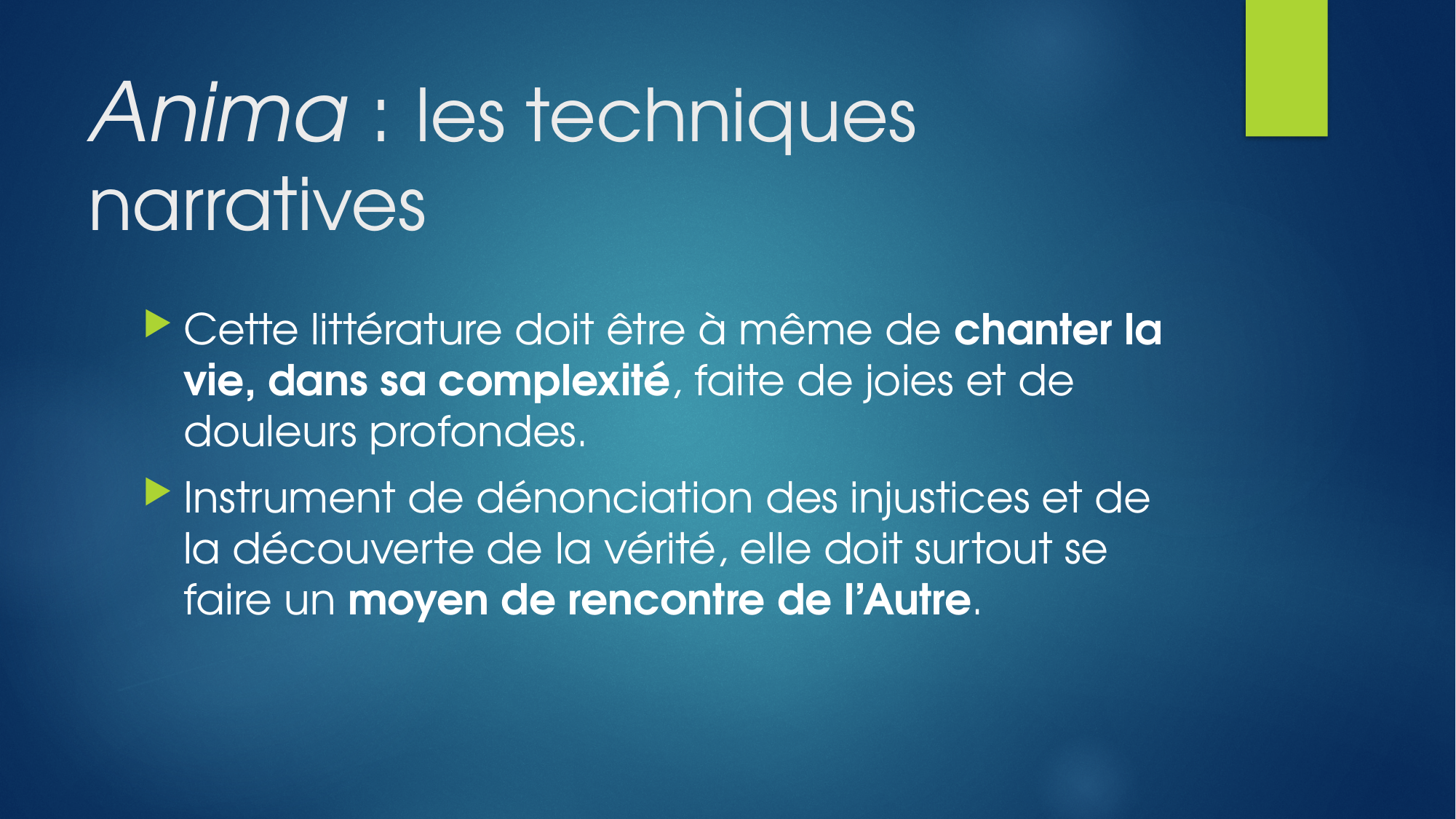

# Anima : les techniques narratives

Cette littérature doit être à même de chanter la vie, dans sa complexité, faite de joies et de douleurs profondes.
Instrument de dénonciation des injustices et de la découverte de la vérité, elle doit surtout se faire un moyen de rencontre de l’Autre.